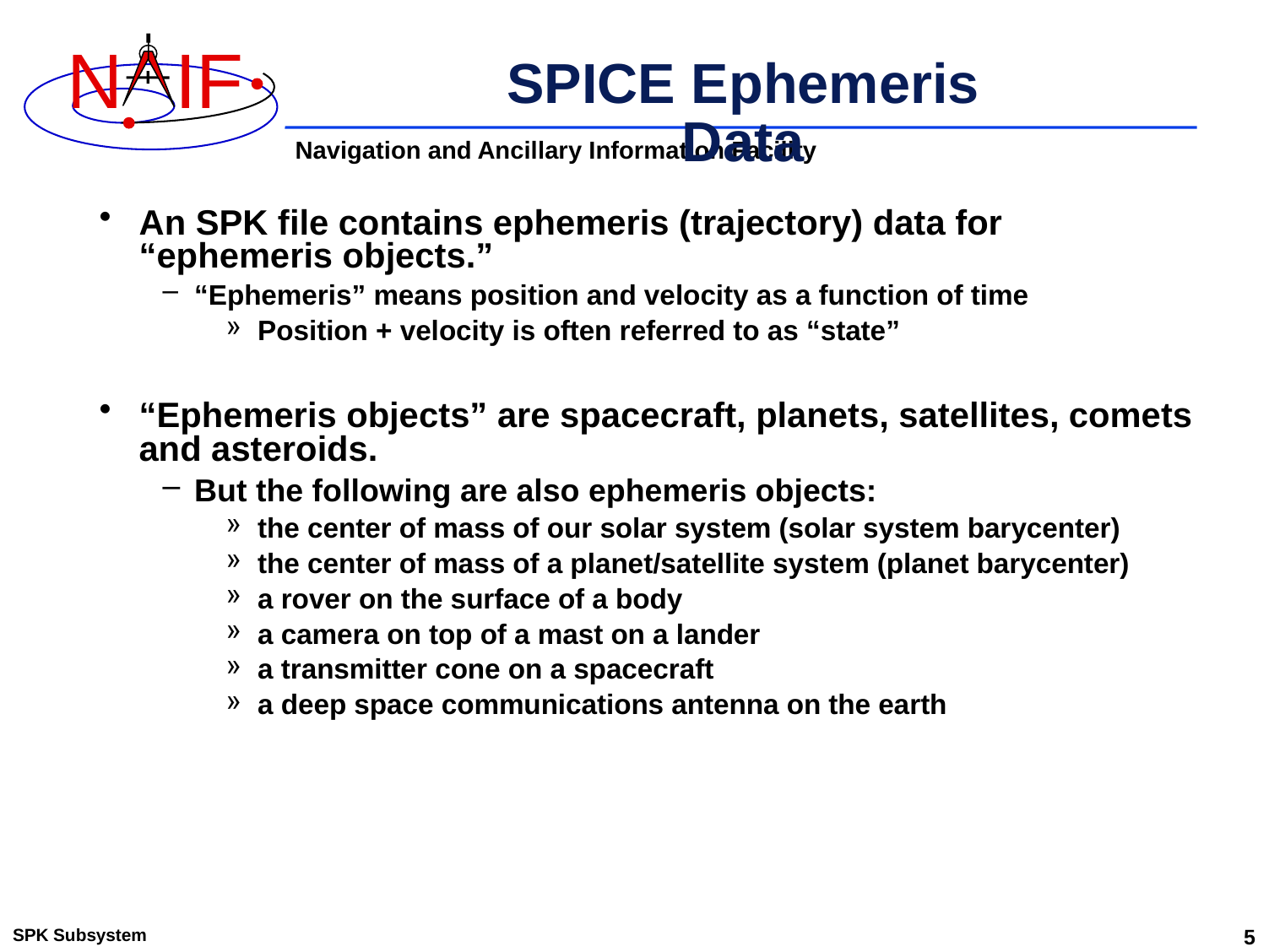

# SPICE Ephemeris Data
An SPK file contains ephemeris (trajectory) data for  “ephemeris objects.”
“Ephemeris” means position and velocity as a function of time
Position + velocity is often referred to as “state”

“Ephemeris objects” are spacecraft, planets, satellites, comets and asteroids.
But the following are also ephemeris objects:
the center of mass of our solar system (solar system barycenter)
the center of mass of a planet/satellite system (planet barycenter)
a rover on the surface of a body
a camera on top of a mast on a lander
a transmitter cone on a spacecraft
a deep space communications antenna on the earth

SPK Subsystem
5